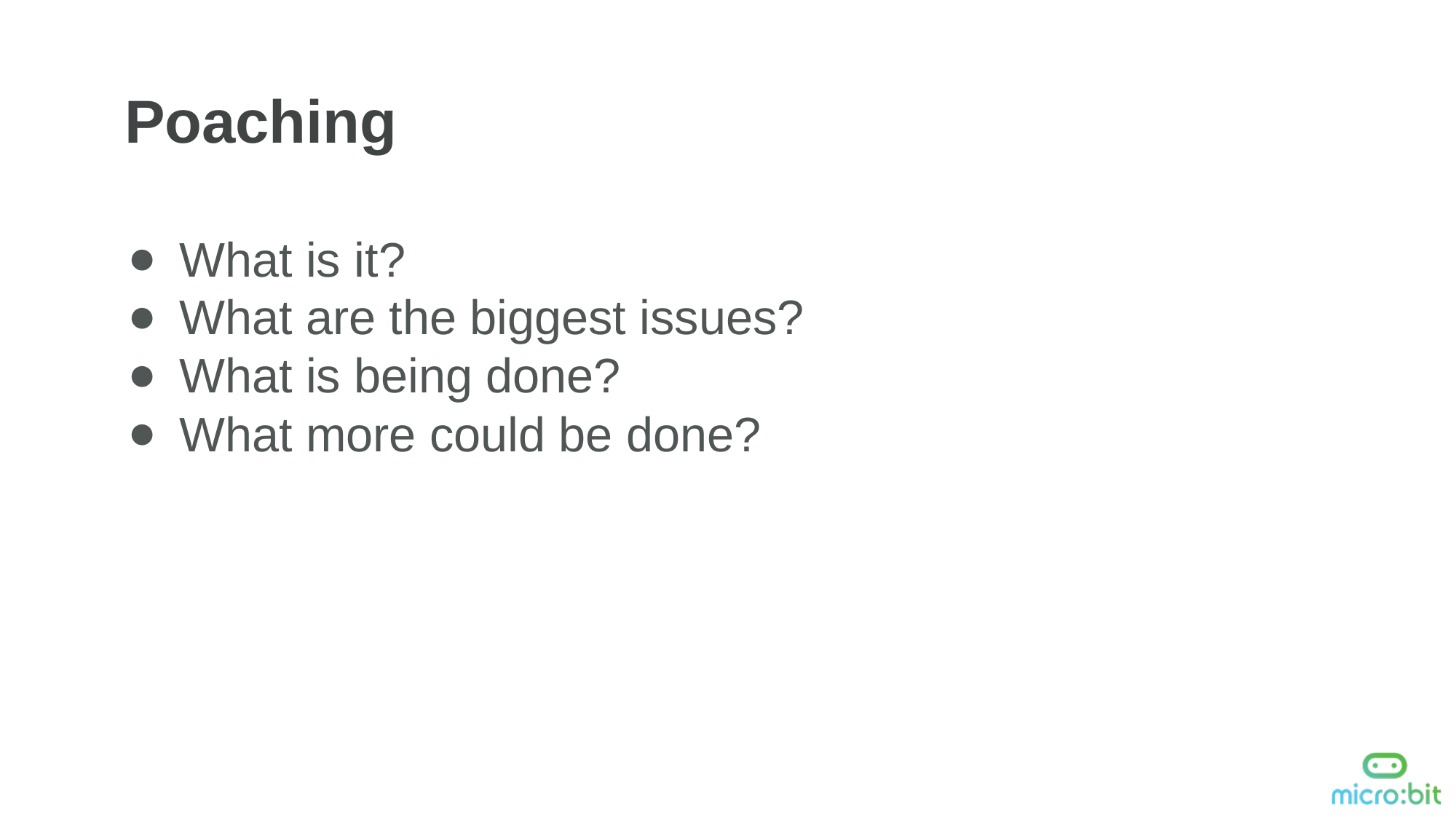

Poaching

What is it?
What are the biggest issues?
What is being done?
What more could be done?